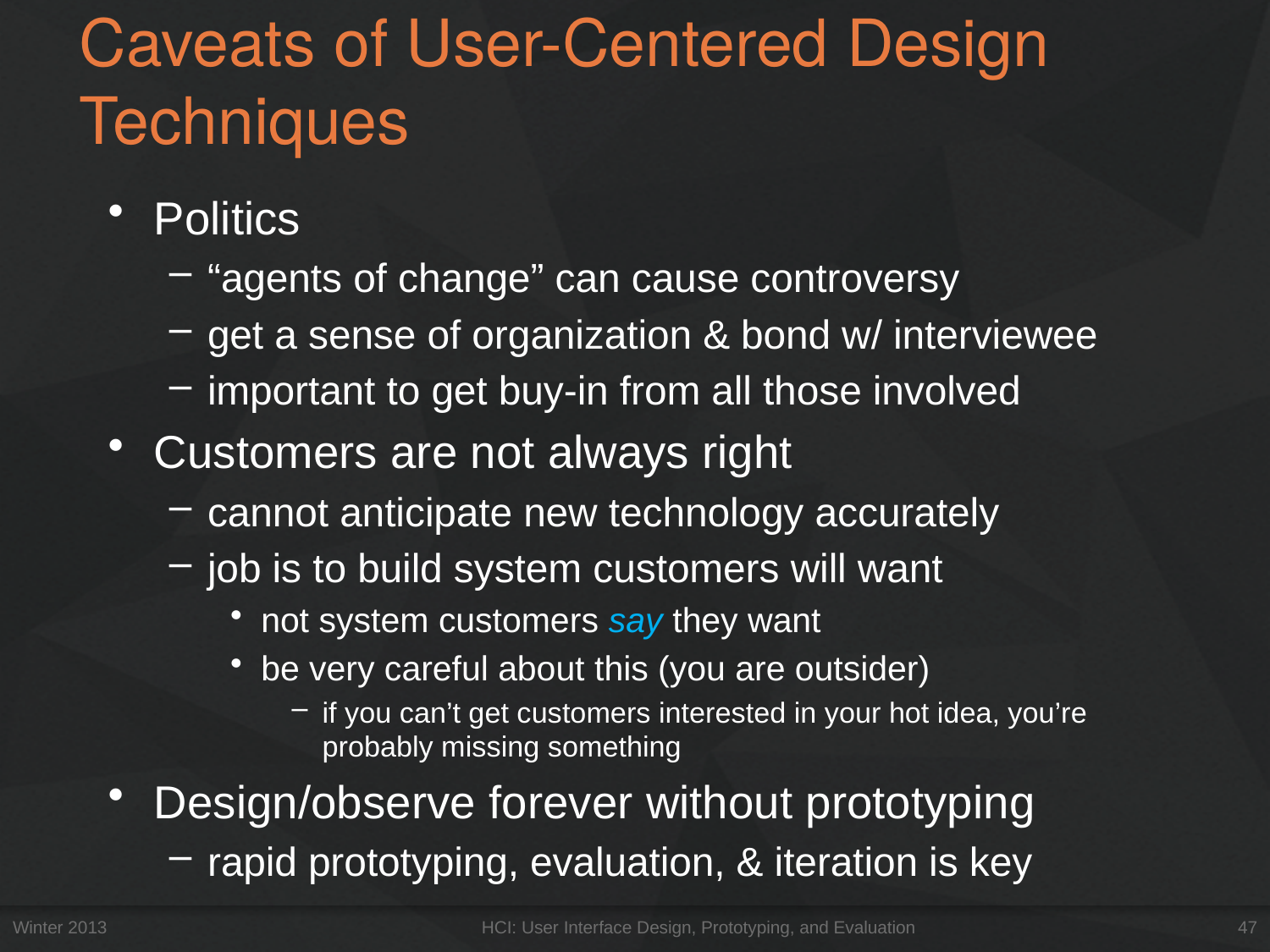

# Caveats of User-Centered Design Techniques
Politics
“agents of change” can cause controversy
get a sense of organization & bond w/ interviewee
important to get buy-in from all those involved
Customers are not always right
cannot anticipate new technology accurately
job is to build system customers will want
not system customers say they want
be very careful about this (you are outsider)
if you can’t get customers interested in your hot idea, you’re probably missing something
Design/observe forever without prototyping
rapid prototyping, evaluation, & iteration is key
Winter 2013
HCI: User Interface Design, Prototyping, and Evaluation
47